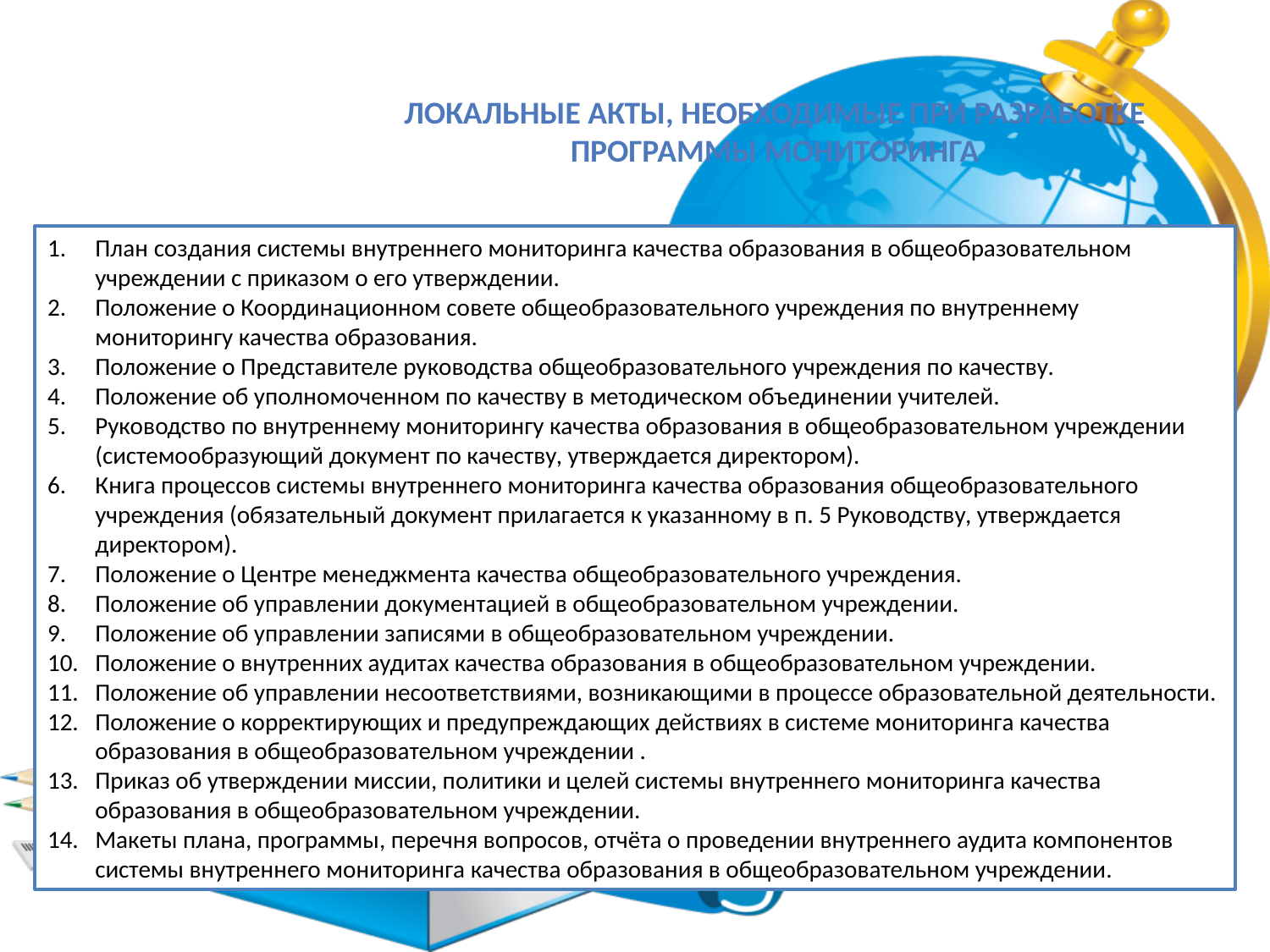

Локальные акты, необходимые при разработке программы мониторинга
План создания системы внутреннего мониторинга качества образования в общеобразовательном учреждении с приказом о его утверждении.
Положение о Координационном совете общеобразовательного учреждения по внутреннему мониторингу качества образования.
Положение о Представителе руководства общеобразовательного учреждения по качеству.
Положение об уполномоченном по качеству в методическом объединении учителей.
Руководство по внутреннему мониторингу качества образования в общеобразовательном учреждении (системообразующий документ по качеству, утверждается директором).
Книга процессов системы внутреннего мониторинга качества образования общеобразовательного учреждения (обязательный документ прилагается к указанному в п. 5 Руководству, утверждается директором).
Положение о Центре менеджмента качества общеобразовательного учреждения.
Положение об управлении документацией в общеобразовательном учреждении.
Положение об управлении записями в общеобразовательном учреждении.
Положение о внутренних аудитах качества образования в общеобразовательном учреждении.
Положение об управлении несоответствиями, возникающими в процессе образовательной деятельности.
Положение о корректирующих и предупреждающих действиях в системе мониторинга качества образования в общеобразовательном учреждении .
Приказ об утверждении миссии, политики и целей системы внутреннего мониторинга качества образования в общеобразовательном учреждении.
Макеты плана, программы, перечня вопросов, отчёта о проведении внутреннего аудита компонентов системы внутреннего мониторинга качества образования в общеобразовательном учреждении.